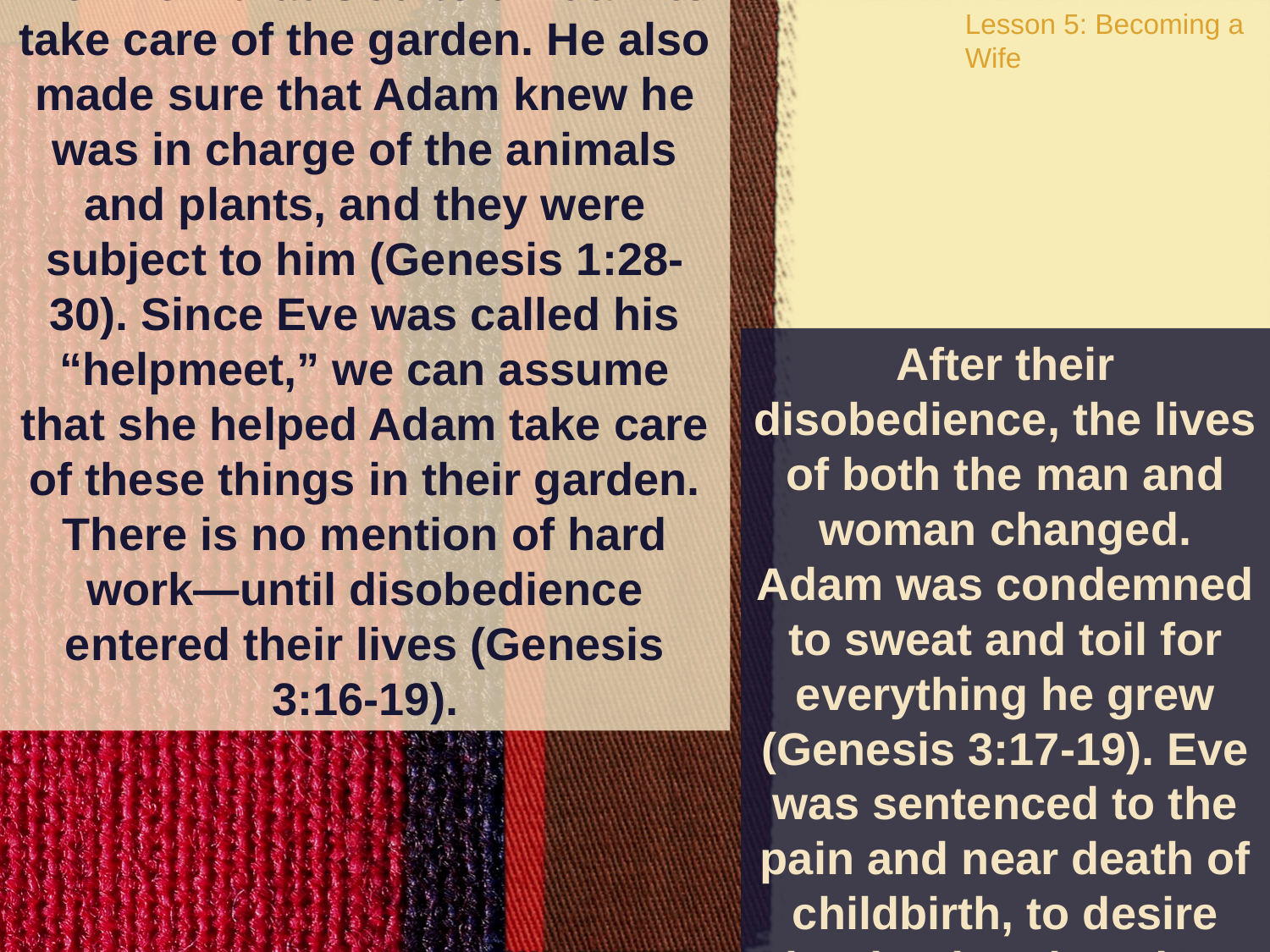

We know that God told Adam to take care of the garden. He also made sure that Adam knew he was in charge of the animals and plants, and they were subject to him (Genesis 1:28-30). Since Eve was called his “helpmeet,” we can assume that she helped Adam take care of these things in their garden. There is no mention of hard work—until disobedience entered their lives (Genesis 3:16-19).
Lesson 5: Becoming a Wife
After their disobedience, the lives of both the man and woman changed. Adam was condemned to sweat and toil for everything he grew (Genesis 3:17-19). Eve was sentenced to the pain and near death of childbirth, to desire her husband, and to be under his rule.